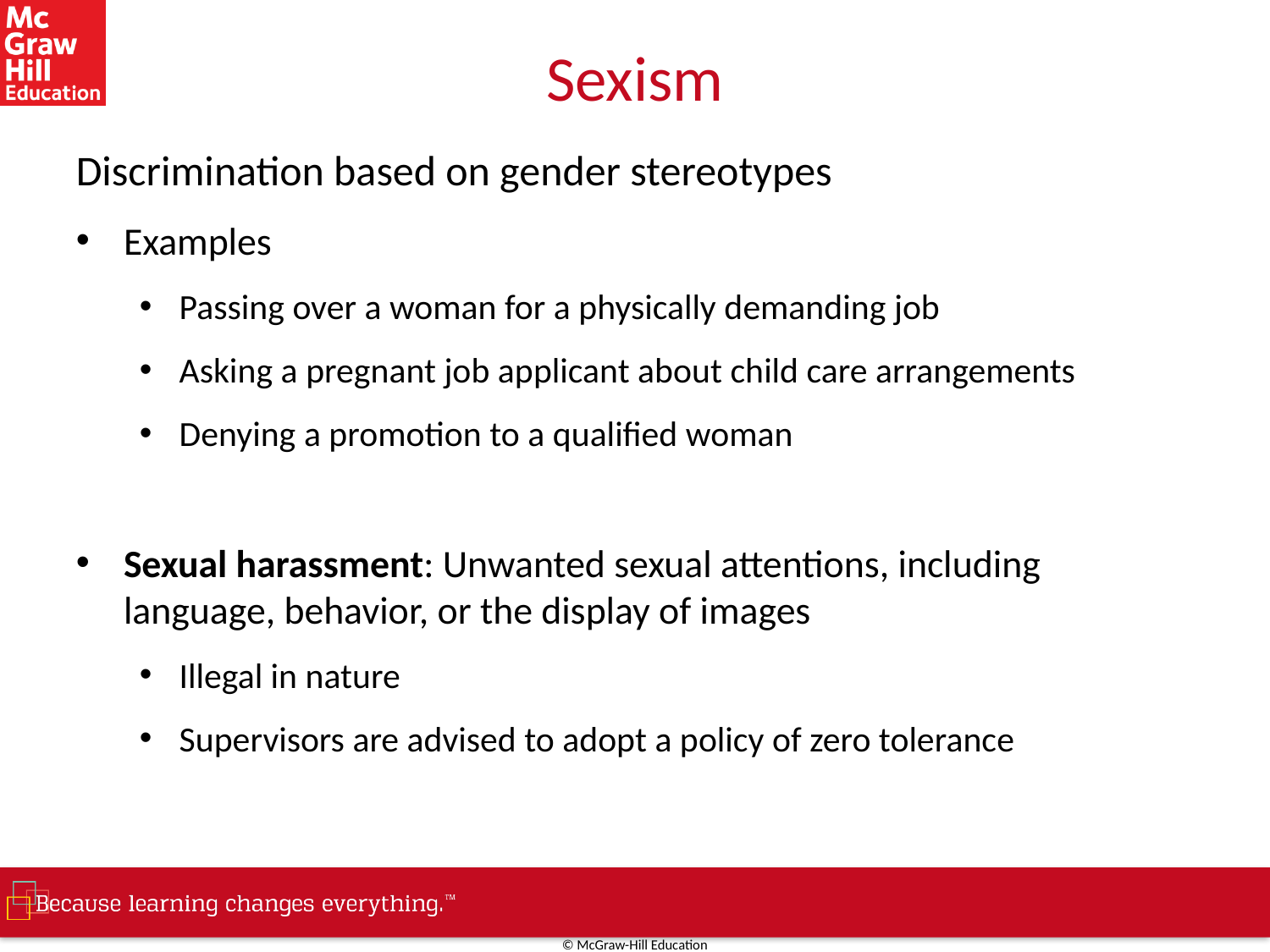

# Sexism
Discrimination based on gender stereotypes
Examples
Passing over a woman for a physically demanding job
Asking a pregnant job applicant about child care arrangements
Denying a promotion to a qualified woman

Sexual harassment: Unwanted sexual attentions, including language, behavior, or the display of images
Illegal in nature
Supervisors are advised to adopt a policy of zero tolerance